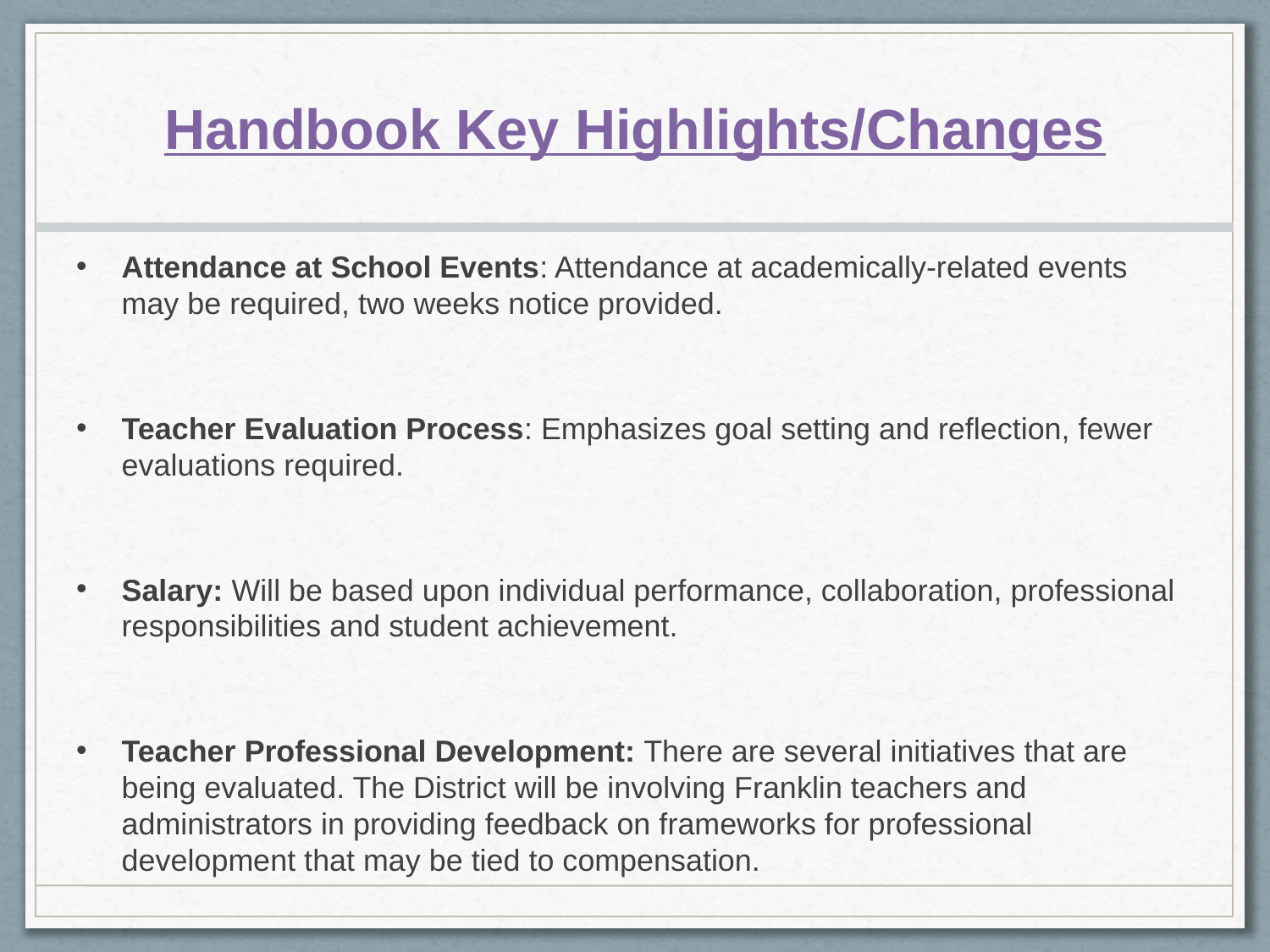

# Handbook Key Highlights/Changes
Attendance at School Events: Attendance at academically-related events may be required, two weeks notice provided.

Teacher Evaluation Process: Emphasizes goal setting and reflection, fewer evaluations required.

Salary: Will be based upon individual performance, collaboration, professional responsibilities and student achievement.

Teacher Professional Development: There are several initiatives that are being evaluated. The District will be involving Franklin teachers and administrators in providing feedback on frameworks for professional development that may be tied to compensation.